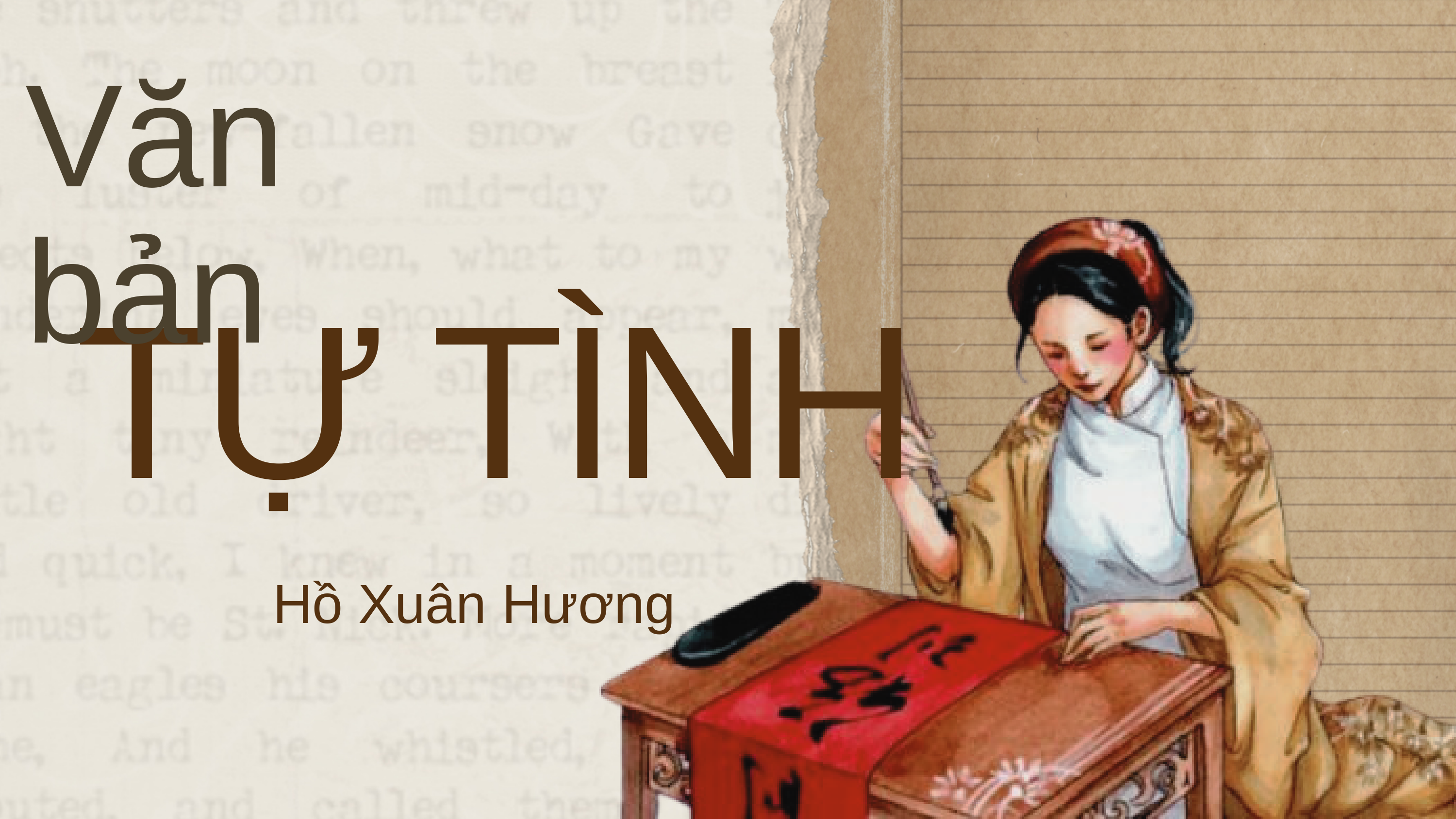

Văn bản

TỰ TÌNH
Hồ Xuân Hương